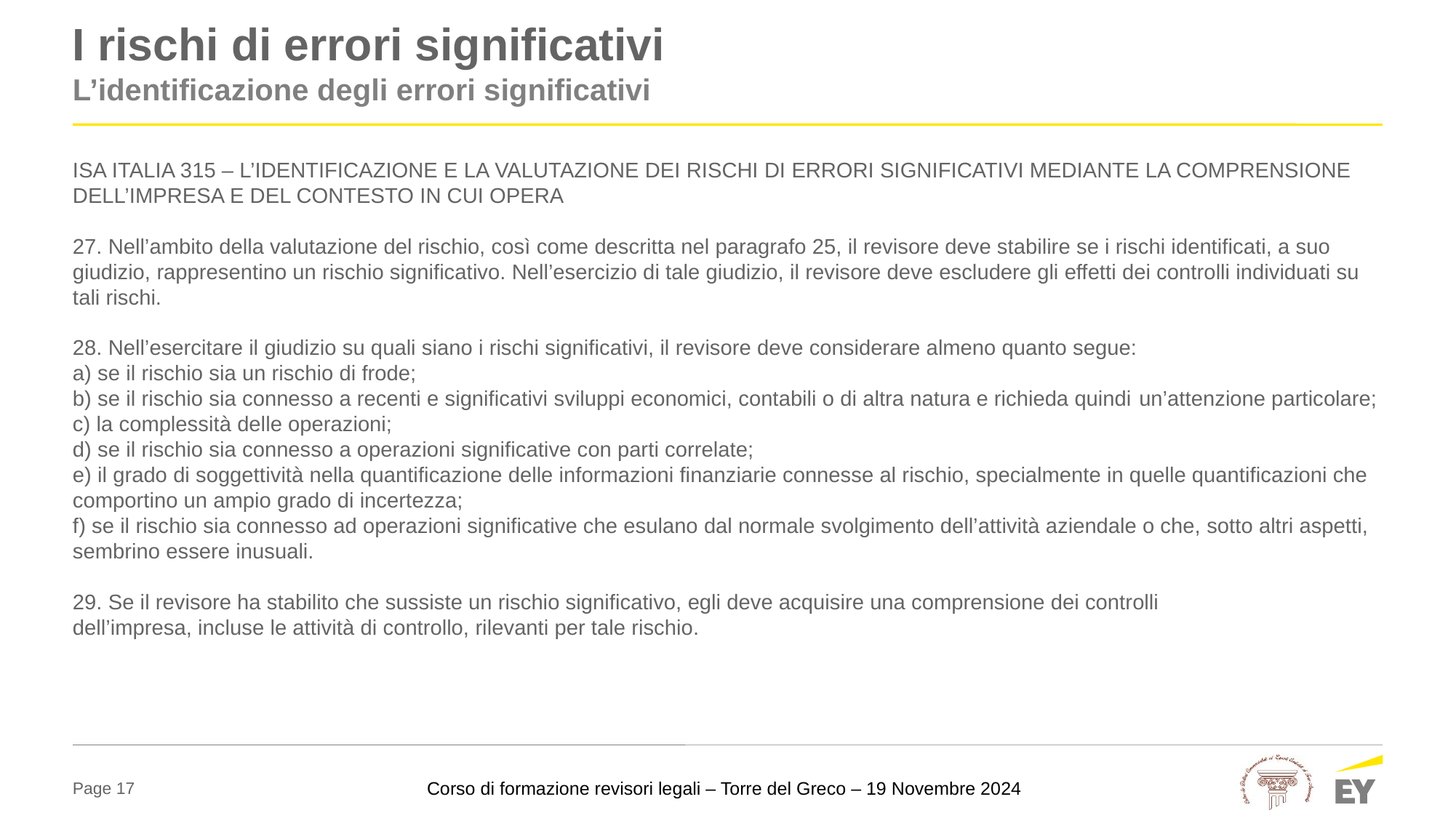

# I rischi di errori significativi
L’identificazione degli errori significativi
ISA ITALIA 315 – L’IDENTIFICAZIONE E LA VALUTAZIONE DEI RISCHI DI ERRORI SIGNIFICATIVI MEDIANTE LA COMPRENSIONE DELL’IMPRESA E DEL CONTESTO IN CUI OPERA

27. Nell’ambito della valutazione del rischio, così come descritta nel paragrafo 25, il revisore deve stabilire se i rischi identificati, a suo giudizio, rappresentino un rischio significativo. Nell’esercizio di tale giudizio, il revisore deve escludere gli effetti dei controlli individuati su tali rischi.

28. Nell’esercitare il giudizio su quali siano i rischi significativi, il revisore deve considerare almeno quanto segue:
a) se il rischio sia un rischio di frode;
b) se il rischio sia connesso a recenti e significativi sviluppi economici, contabili o di altra natura e richieda quindi un’attenzione particolare;
c) la complessità delle operazioni;
d) se il rischio sia connesso a operazioni significative con parti correlate;
e) il grado di soggettività nella quantificazione delle informazioni finanziarie connesse al rischio, specialmente in quelle quantificazioni che comportino un ampio grado di incertezza;
f) se il rischio sia connesso ad operazioni significative che esulano dal normale svolgimento dell’attività aziendale o che, sotto altri aspetti, sembrino essere inusuali.

29. Se il revisore ha stabilito che sussiste un rischio significativo, egli deve acquisire una comprensione dei controlli
dell’impresa, incluse le attività di controllo, rilevanti per tale rischio.